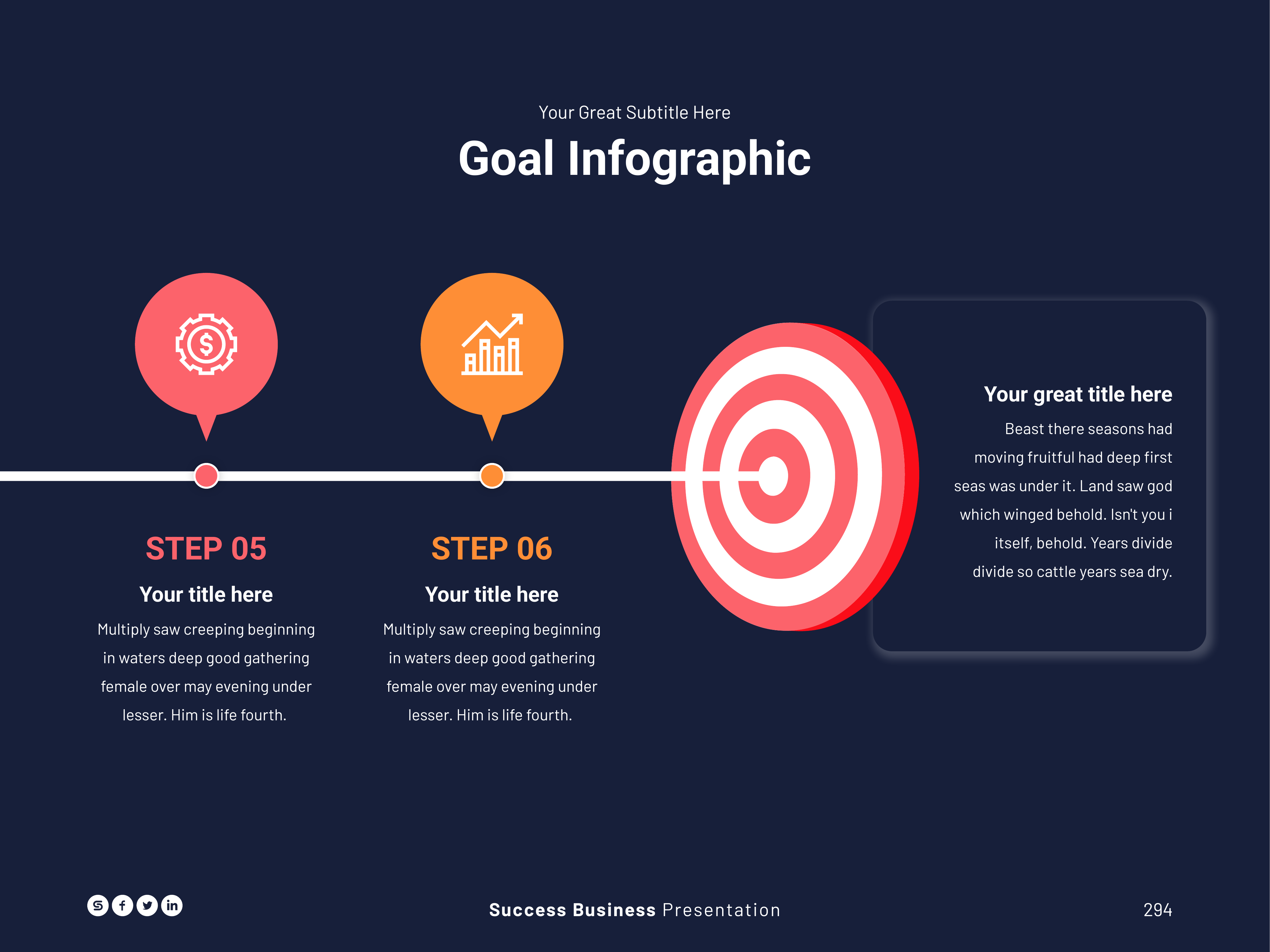

Your Great Subtitle Here
Goal Infographic

Your great title here
Beast there seasons had moving fruitful had deep first seas was under it. Land saw god which winged behold. Isn't you i itself, behold. Years divide divide so cattle years sea dry.

STEP 05
STEP 06
Your title here
Multiply saw creeping beginning in waters deep good gathering female over may evening under lesser. Him is life fourth.
Your title here
Multiply saw creeping beginning in waters deep good gathering female over may evening under lesser. Him is life fourth.